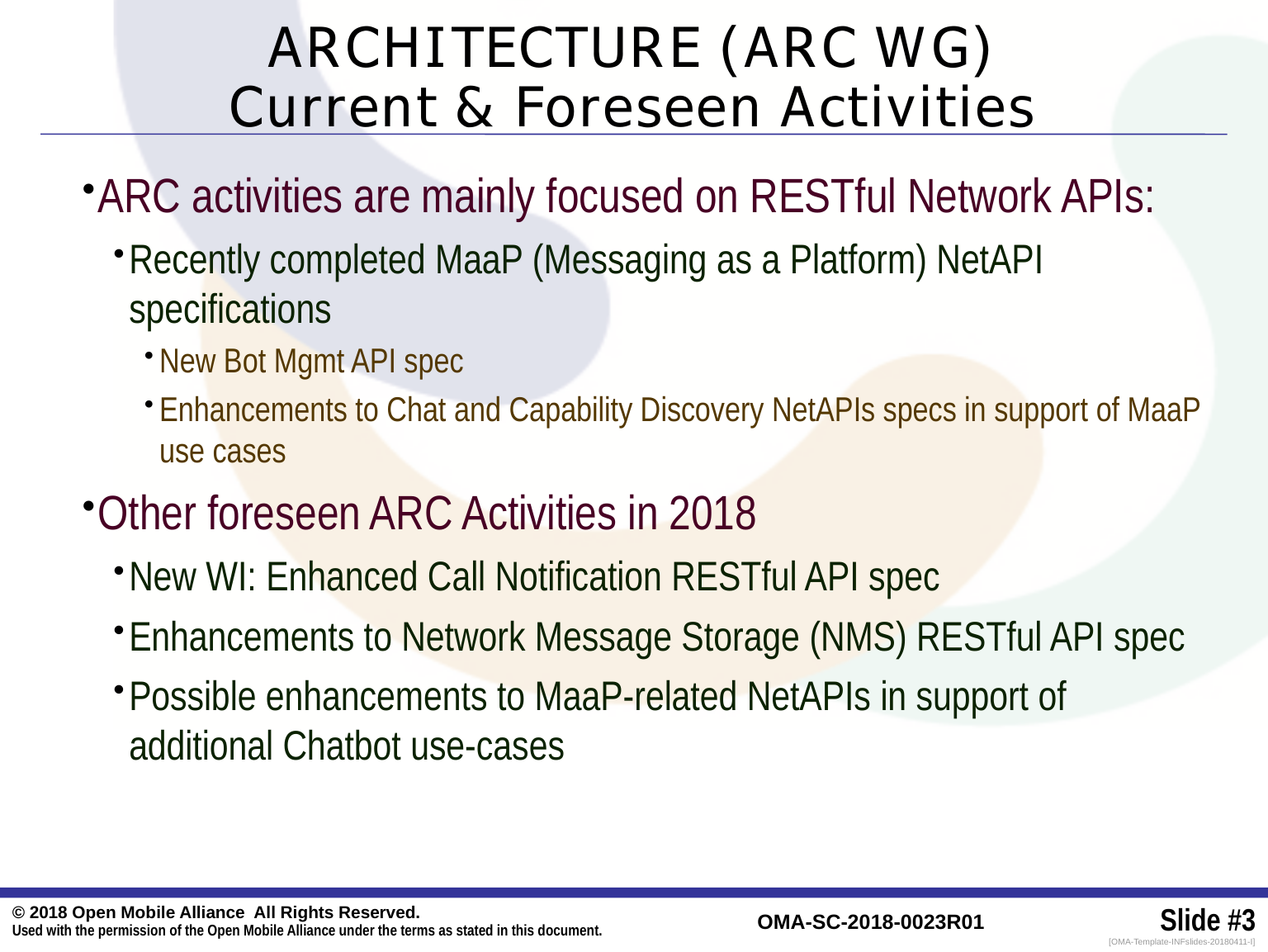

# ARCHITECTURE (ARC WG) Current & Foreseen Activities
ARC activities are mainly focused on RESTful Network APIs:
Recently completed MaaP (Messaging as a Platform) NetAPI specifications
New Bot Mgmt API spec
Enhancements to Chat and Capability Discovery NetAPIs specs in support of MaaP use cases
Other foreseen ARC Activities in 2018
New WI: Enhanced Call Notification RESTful API spec
Enhancements to Network Message Storage (NMS) RESTful API spec
Possible enhancements to MaaP-related NetAPIs in support of additional Chatbot use-cases